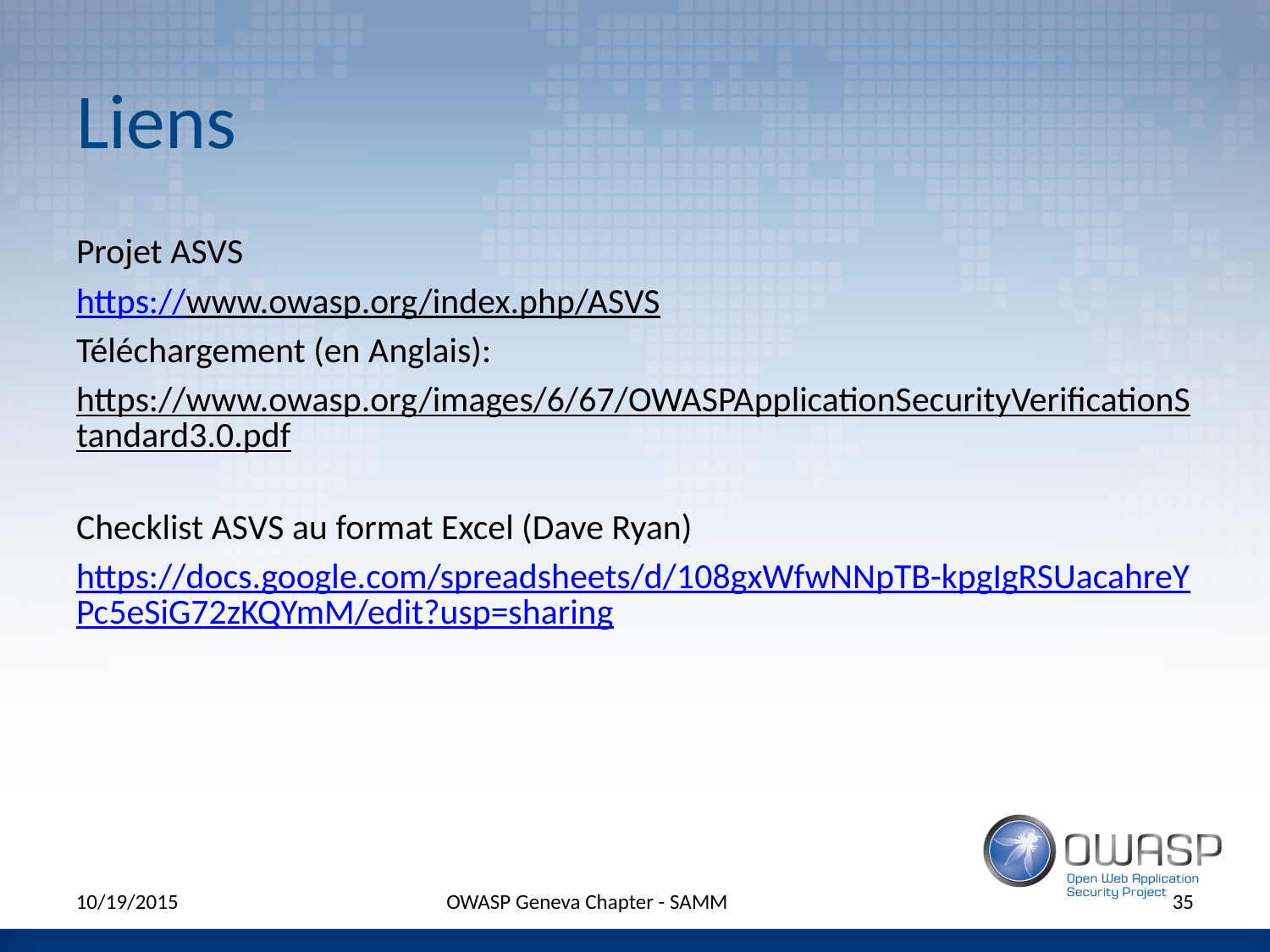

# Liens
Projet ASVS
https://www.owasp.org/index.php/ASVS
Téléchargement (en Anglais):
https://www.owasp.org/images/6/67/OWASPApplicationSecurityVerificationStandard3.0.pdf
Checklist ASVS au format Excel (Dave Ryan)
https://docs.google.com/spreadsheets/d/108gxWfwNNpTB-kpgIgRSUacahreYPc5eSiG72zKQYmM/edit?usp=sharing

10/19/2015
OWASP Geneva Chapter - SAMM
35